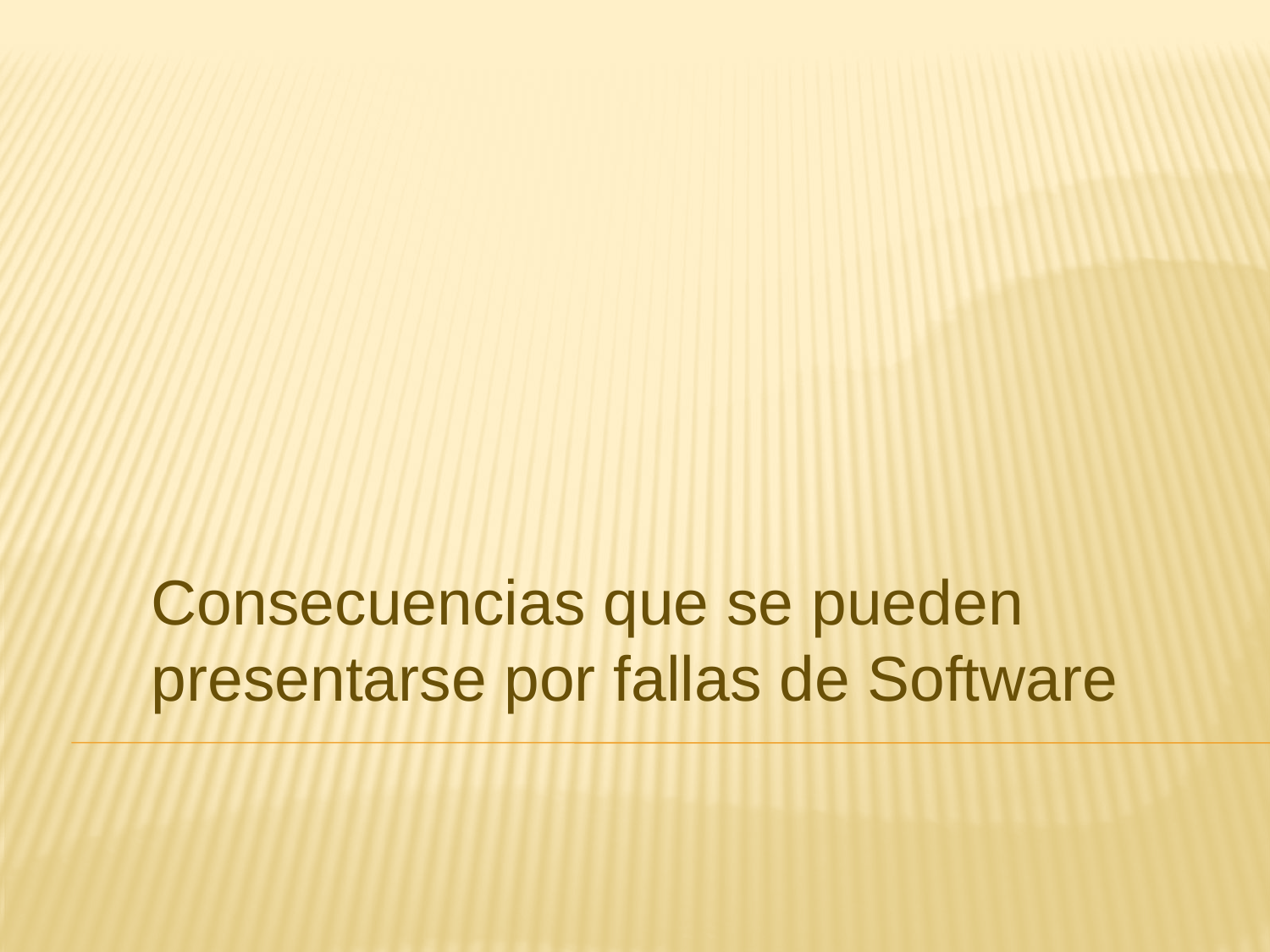

Consecuencias que se pueden presentarse por fallas de Software